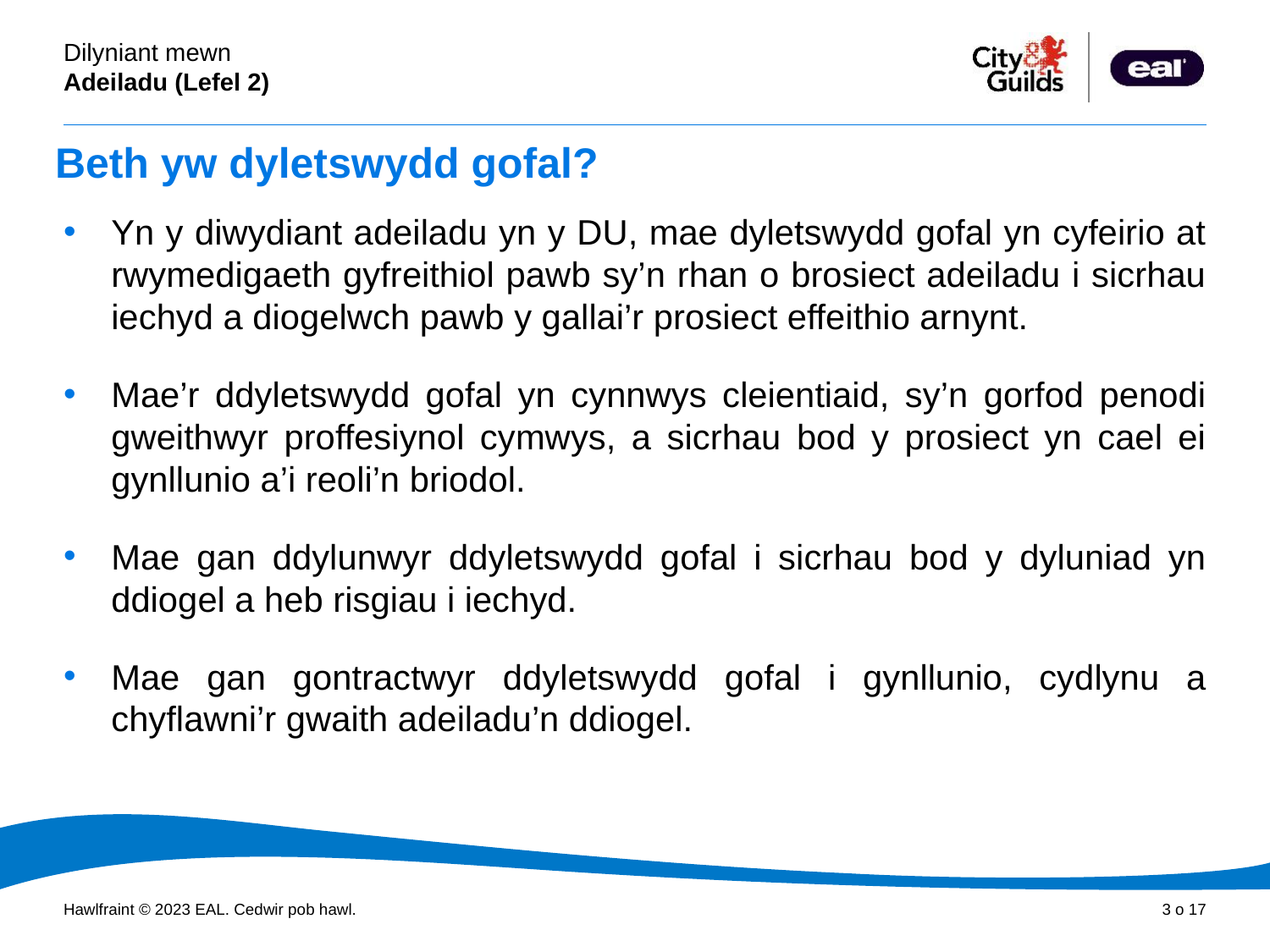

# Beth yw dyletswydd gofal?
Yn y diwydiant adeiladu yn y DU, mae dyletswydd gofal yn cyfeirio at rwymedigaeth gyfreithiol pawb sy’n rhan o brosiect adeiladu i sicrhau iechyd a diogelwch pawb y gallai’r prosiect effeithio arnynt.
Mae’r ddyletswydd gofal yn cynnwys cleientiaid, sy’n gorfod penodi gweithwyr proffesiynol cymwys, a sicrhau bod y prosiect yn cael ei gynllunio a’i reoli’n briodol.
Mae gan ddylunwyr ddyletswydd gofal i sicrhau bod y dyluniad yn ddiogel a heb risgiau i iechyd.
Mae gan gontractwyr ddyletswydd gofal i gynllunio, cydlynu a chyflawni’r gwaith adeiladu’n ddiogel.